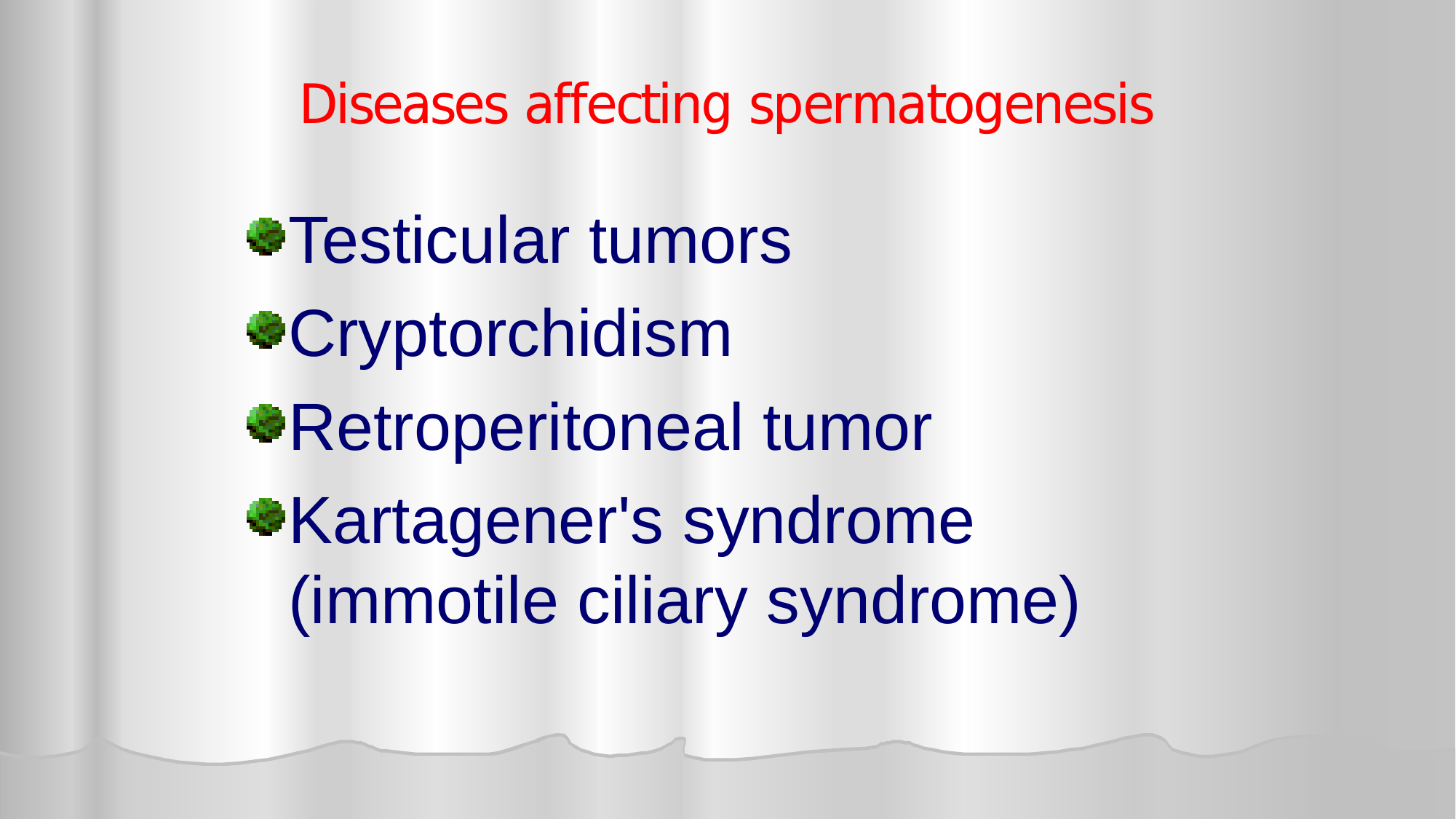

# Diseases affecting spermatogenesis
Testicular tumors
Cryptorchidism
Retroperitoneal tumor
Kartagener's syndrome (immotile ciliary syndrome)